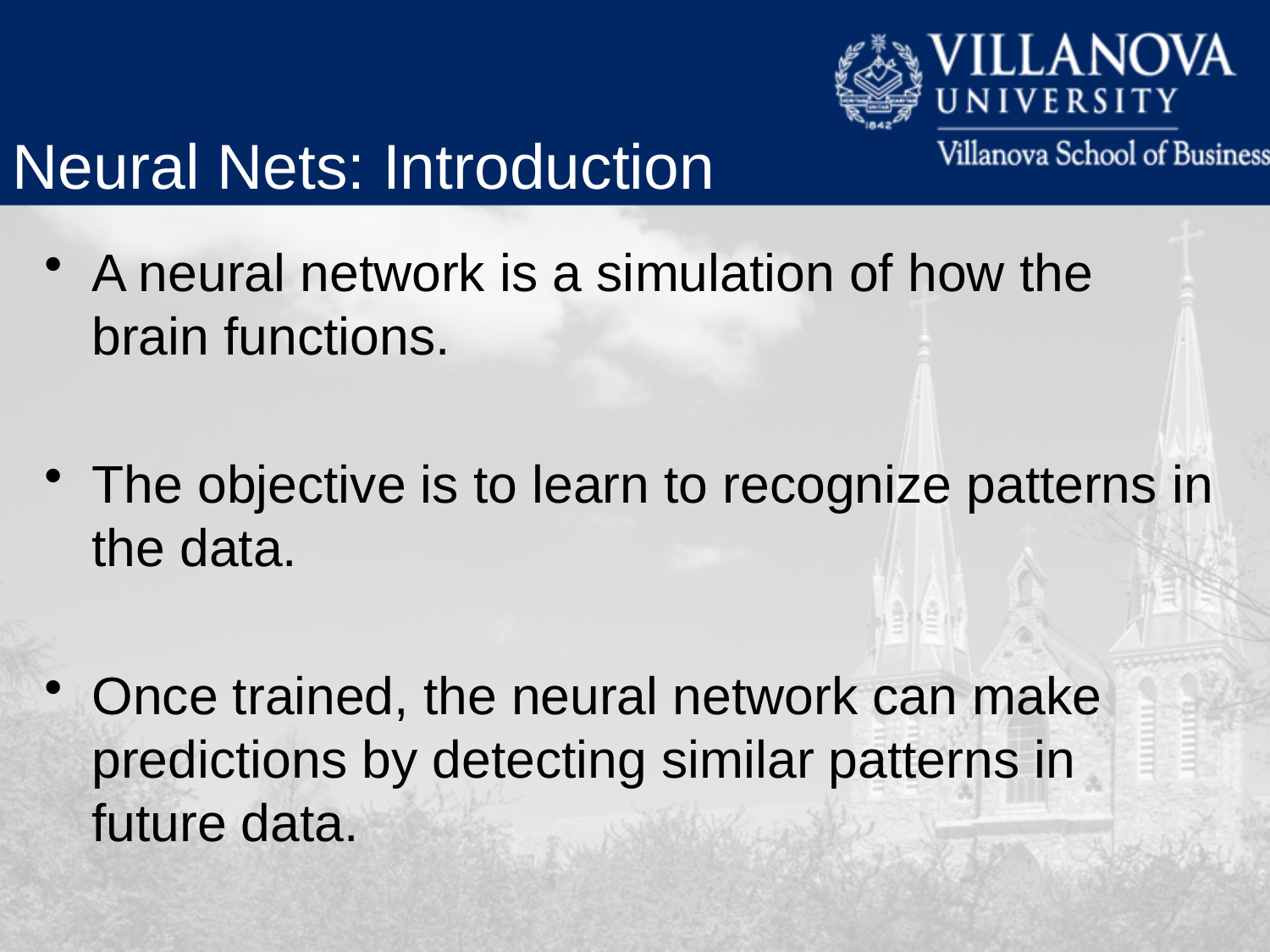

Neural Nets: Introduction
A neural network is a simulation of how the brain functions.

The objective is to learn to recognize patterns in the data.

Once trained, the neural network can make predictions by detecting similar patterns in future data.